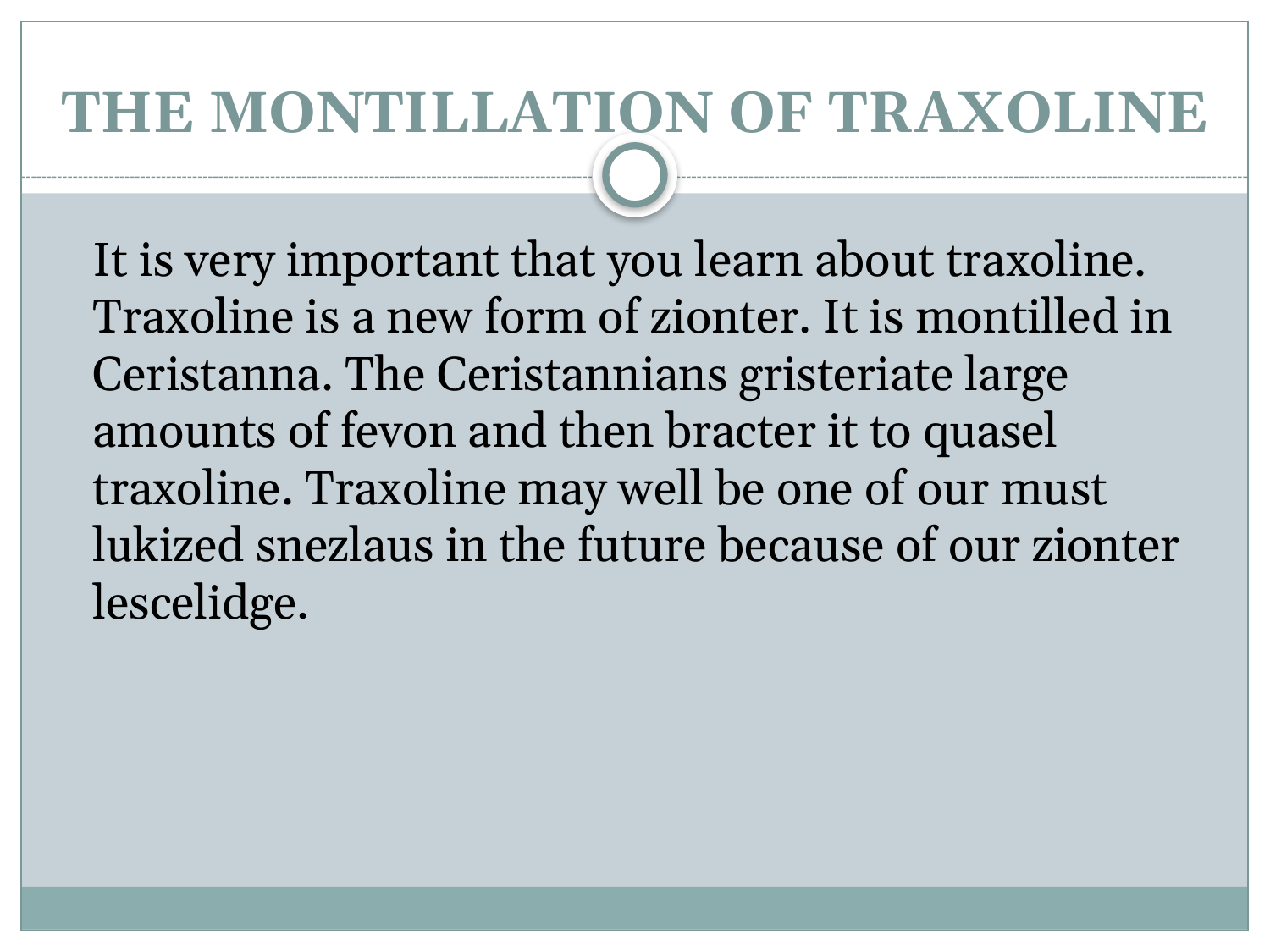

# THE MONTILLATION OF TRAXOLINE
	It is very important that you learn about traxoline. Traxoline is a new form of zionter. It is montilled in Ceristanna. The Ceristannians gristeriate large amounts of fevon and then bracter it to quasel traxoline. Traxoline may well be one of our must lukized snezlaus in the future because of our zionter lescelidge.